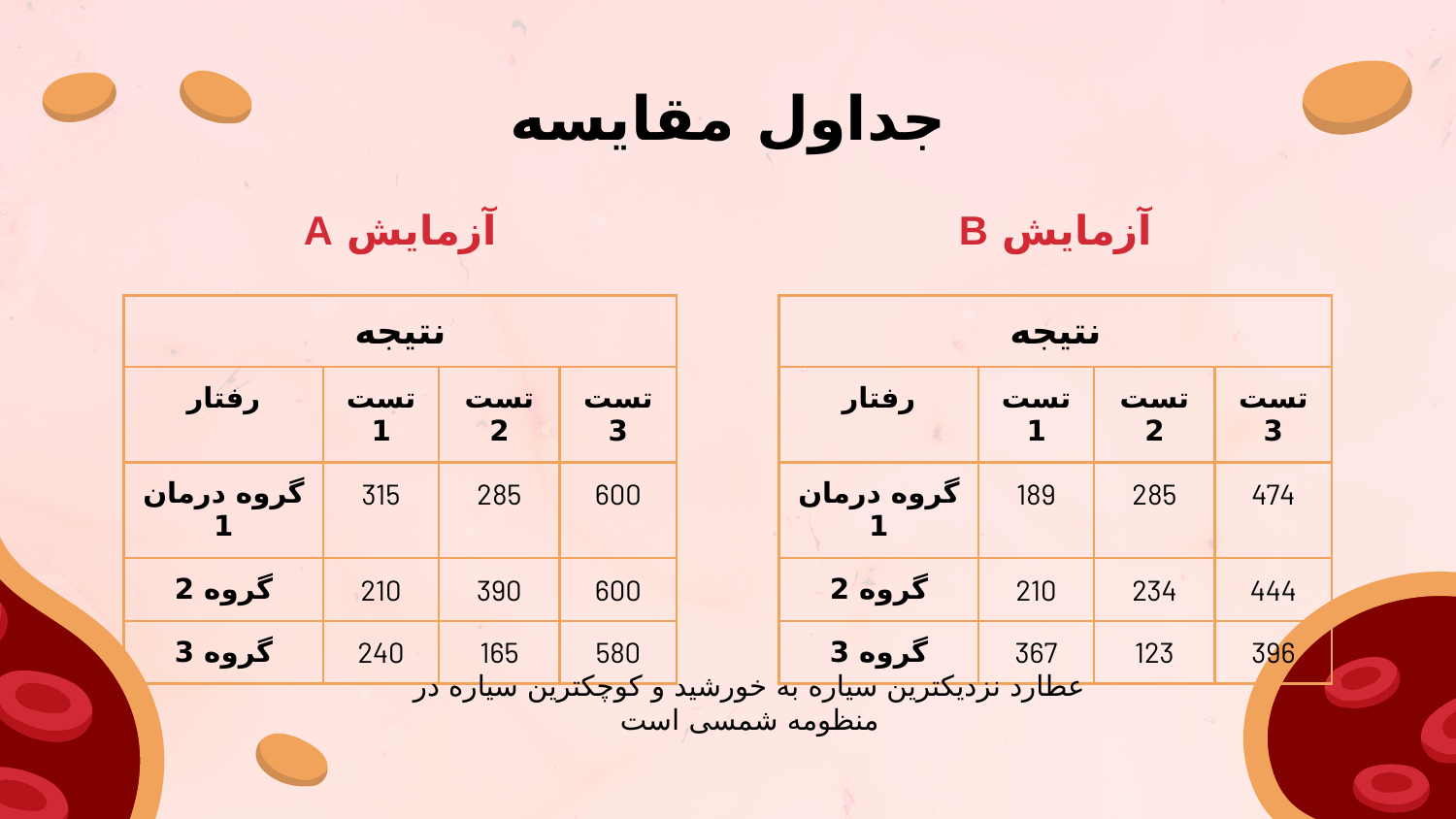

# جداول مقایسه
آزمایش A
آزمایش B
| نتیجه |  |  |  |
| --- | --- | --- | --- |
| رفتار | تست 1 | تست 2 | تست 3 |
| گروه درمان 1 | 315 | 285 | 600 |
| گروه 2 | 210 | 390 | 600 |
| گروه 3 | 240 | 165 | 580 |
| نتیجه |  |  |  |
| --- | --- | --- | --- |
| رفتار | تست 1 | تست 2 | تست 3 |
| گروه درمان 1 | 189 | 285 | 474 |
| گروه 2 | 210 | 234 | 444 |
| گروه 3 | 367 | 123 | 396 |
عطارد نزدیکترین سیاره به خورشید و کوچکترین سیاره در منظومه شمسی است